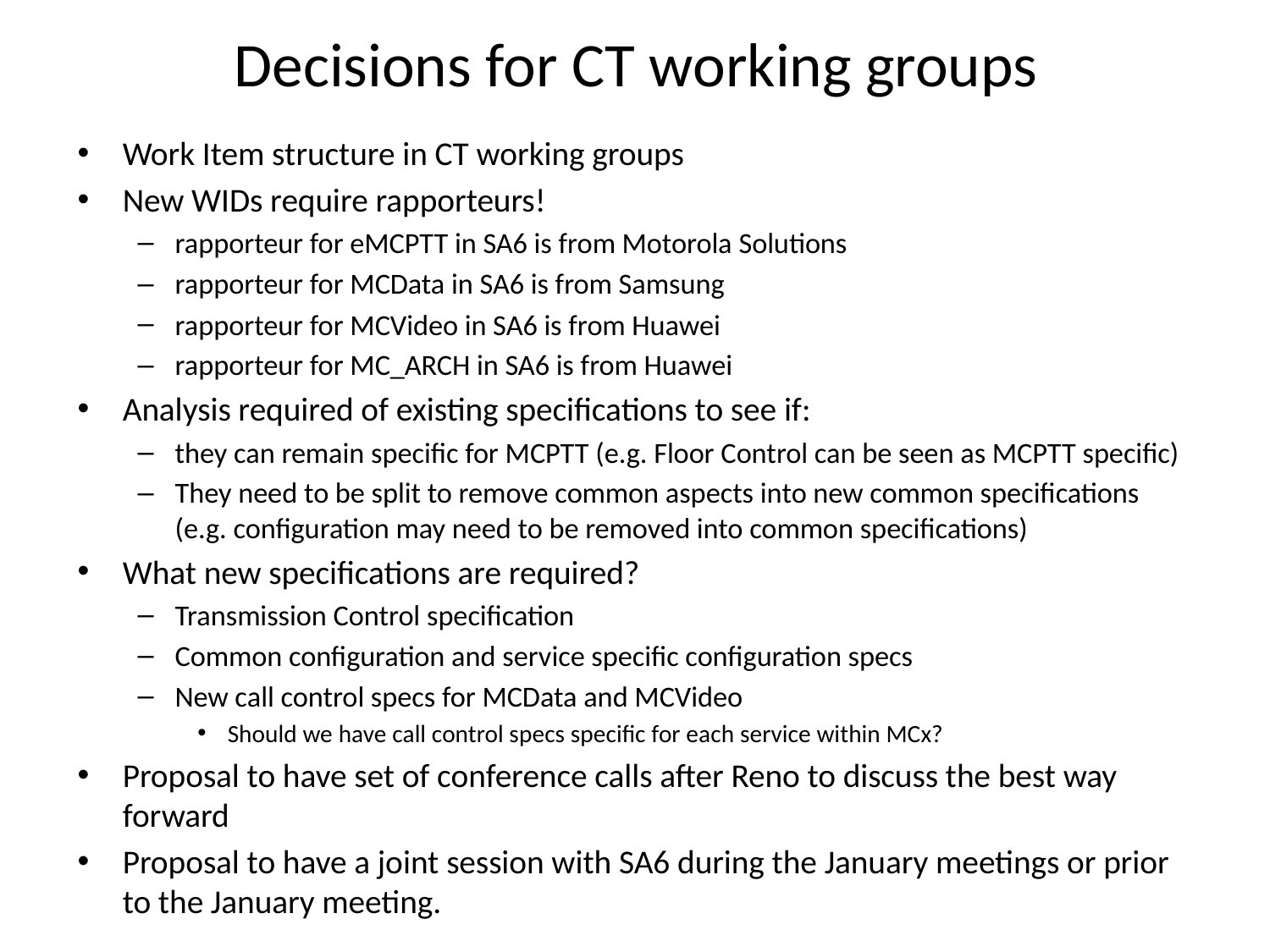

# Decisions for CT working groups
Work Item structure in CT working groups
New WIDs require rapporteurs!
rapporteur for eMCPTT in SA6 is from Motorola Solutions
rapporteur for MCData in SA6 is from Samsung
rapporteur for MCVideo in SA6 is from Huawei
rapporteur for MC_ARCH in SA6 is from Huawei
Analysis required of existing specifications to see if:
they can remain specific for MCPTT (e.g. Floor Control can be seen as MCPTT specific)
They need to be split to remove common aspects into new common specifications (e.g. configuration may need to be removed into common specifications)
What new specifications are required?
Transmission Control specification
Common configuration and service specific configuration specs
New call control specs for MCData and MCVideo
Should we have call control specs specific for each service within MCx?
Proposal to have set of conference calls after Reno to discuss the best way forward
Proposal to have a joint session with SA6 during the January meetings or prior to the January meeting.